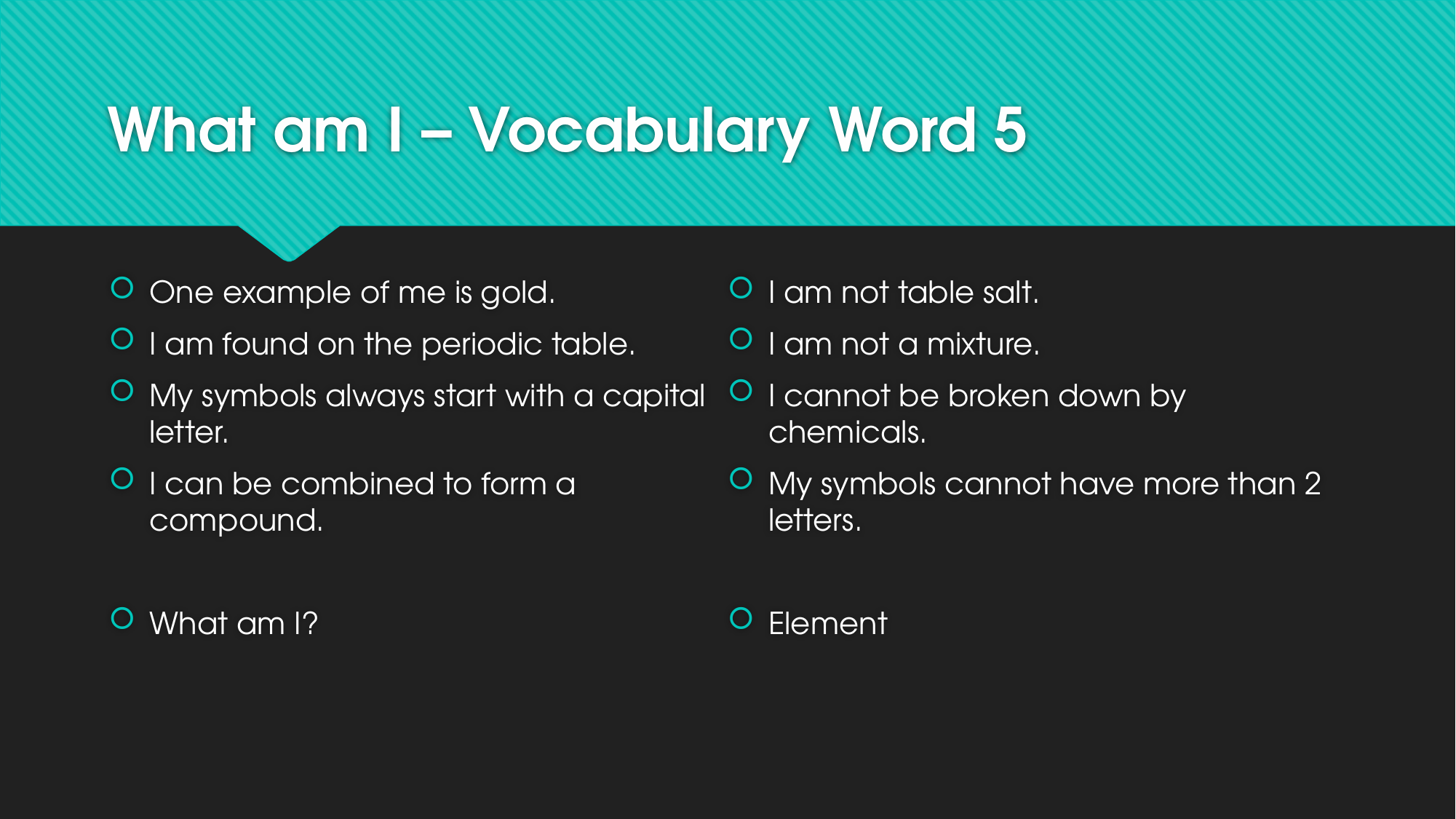

# What am I – Vocabulary Word 5
One example of me is gold.
I am found on the periodic table.
My symbols always start with a capital letter.
I can be combined to form a compound.

What am I?

I am not table salt.
I am not a mixture.
I cannot be broken down by chemicals.
My symbols cannot have more than 2 letters.

Element